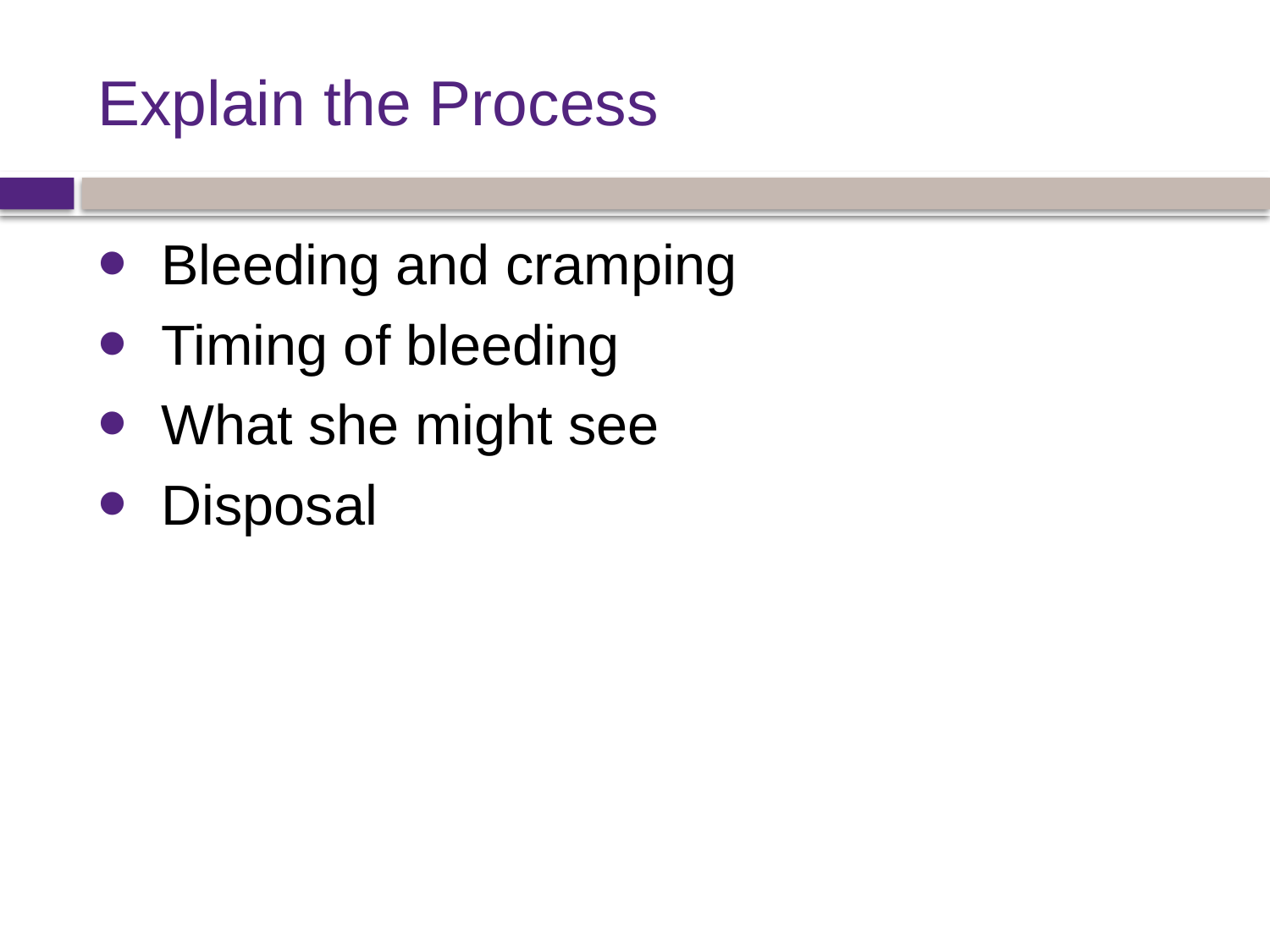

# Explain the Process
Bleeding and cramping
Timing of bleeding
What she might see
Disposal